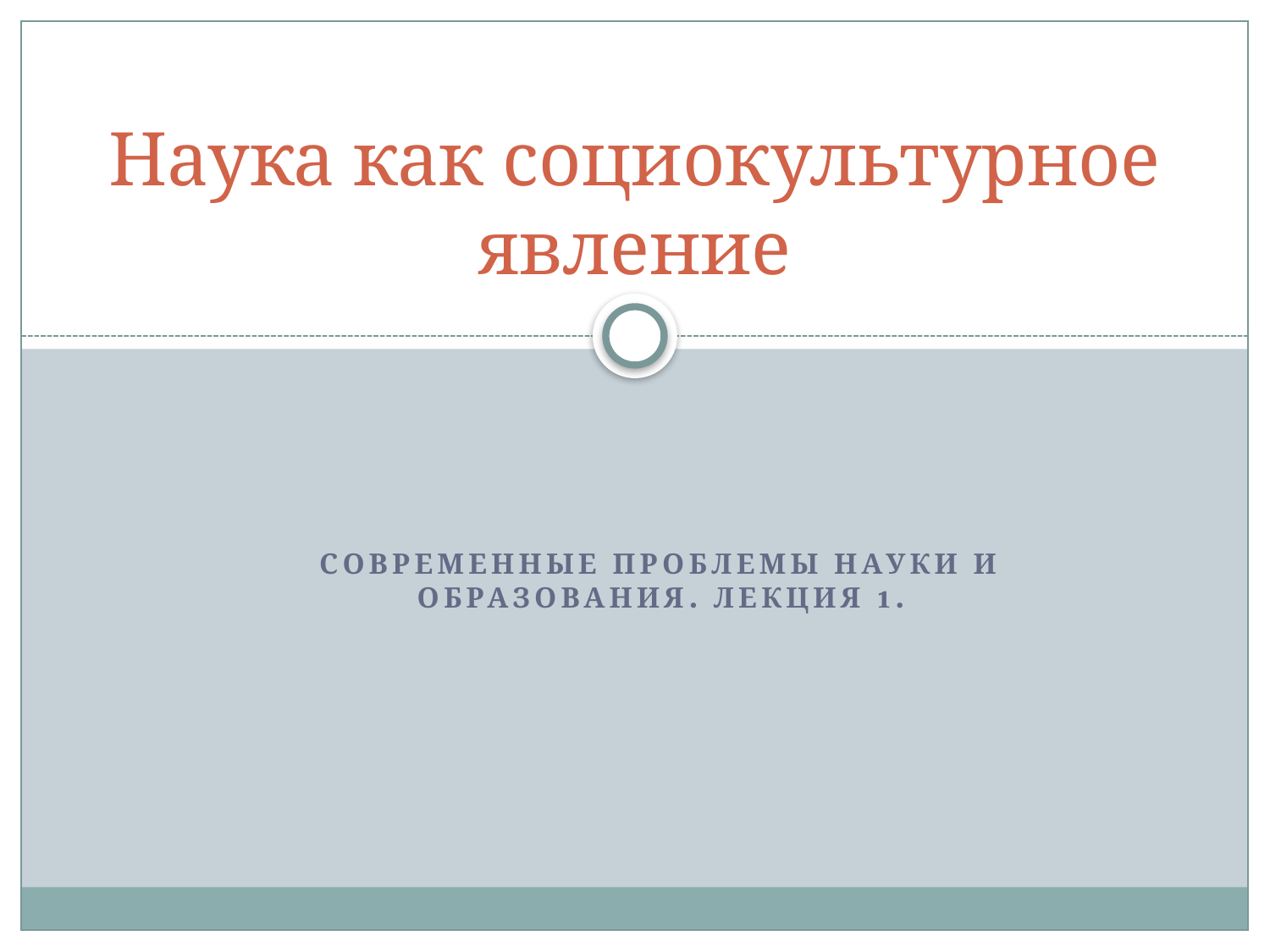

# Наука как социокультурное явление
Современные проблемы науки и образования. Лекция 1.